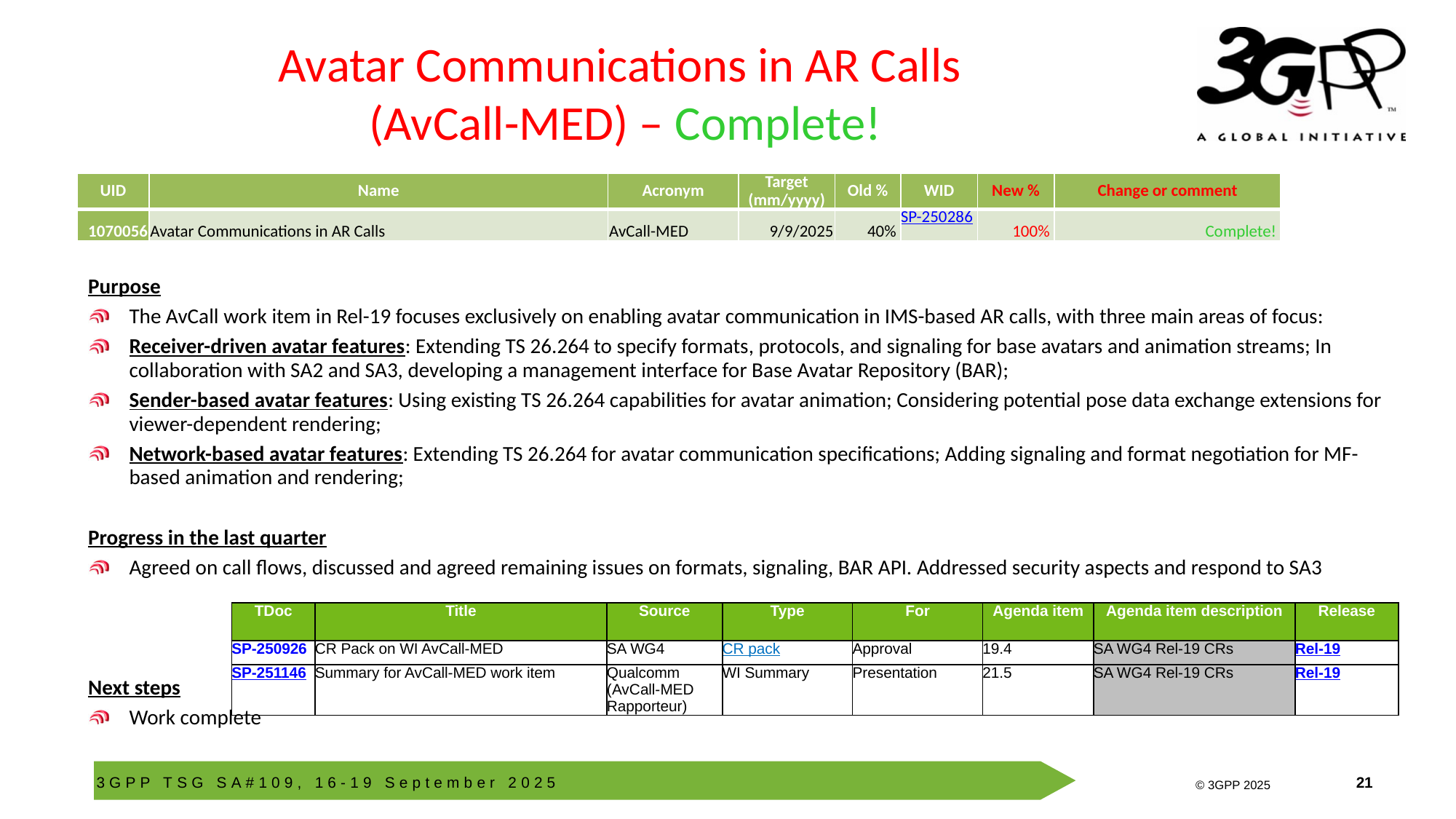

# Avatar Communications in AR Calls (AvCall-MED) – Complete!
| UID | Name | Acronym | Target (mm/yyyy) | Old % | WID | New % | Change or comment |
| --- | --- | --- | --- | --- | --- | --- | --- |
| 1070056 | Avatar Communications in AR Calls | AvCall-MED | 9/9/2025 | 40% | SP-250286 | 100% | Complete! |
Purpose
The AvCall work item in Rel-19 focuses exclusively on enabling avatar communication in IMS-based AR calls, with three main areas of focus:
Receiver-driven avatar features: Extending TS 26.264 to specify formats, protocols, and signaling for base avatars and animation streams; In collaboration with SA2 and SA3, developing a management interface for Base Avatar Repository (BAR);
Sender-based avatar features: Using existing TS 26.264 capabilities for avatar animation; Considering potential pose data exchange extensions for viewer-dependent rendering;
Network-based avatar features: Extending TS 26.264 for avatar communication specifications; Adding signaling and format negotiation for MF-based animation and rendering;

Progress in the last quarter
Agreed on call flows, discussed and agreed remaining issues on formats, signaling, BAR API. Addressed security aspects and respond to SA3

Next steps
Work complete

| TDoc | Title | Source | Type | For | Agenda item | Agenda item description | Release |
| --- | --- | --- | --- | --- | --- | --- | --- |
| SP-250926 | CR Pack on WI AvCall-MED | SA WG4 | CR pack | Approval | 19.4 | SA WG4 Rel-19 CRs | Rel-19 |
| SP-251146 | Summary for AvCall-MED work item | Qualcomm (AvCall-MED Rapporteur) | WI Summary | Presentation | 21.5 | SA WG4 Rel-19 CRs | Rel-19 |